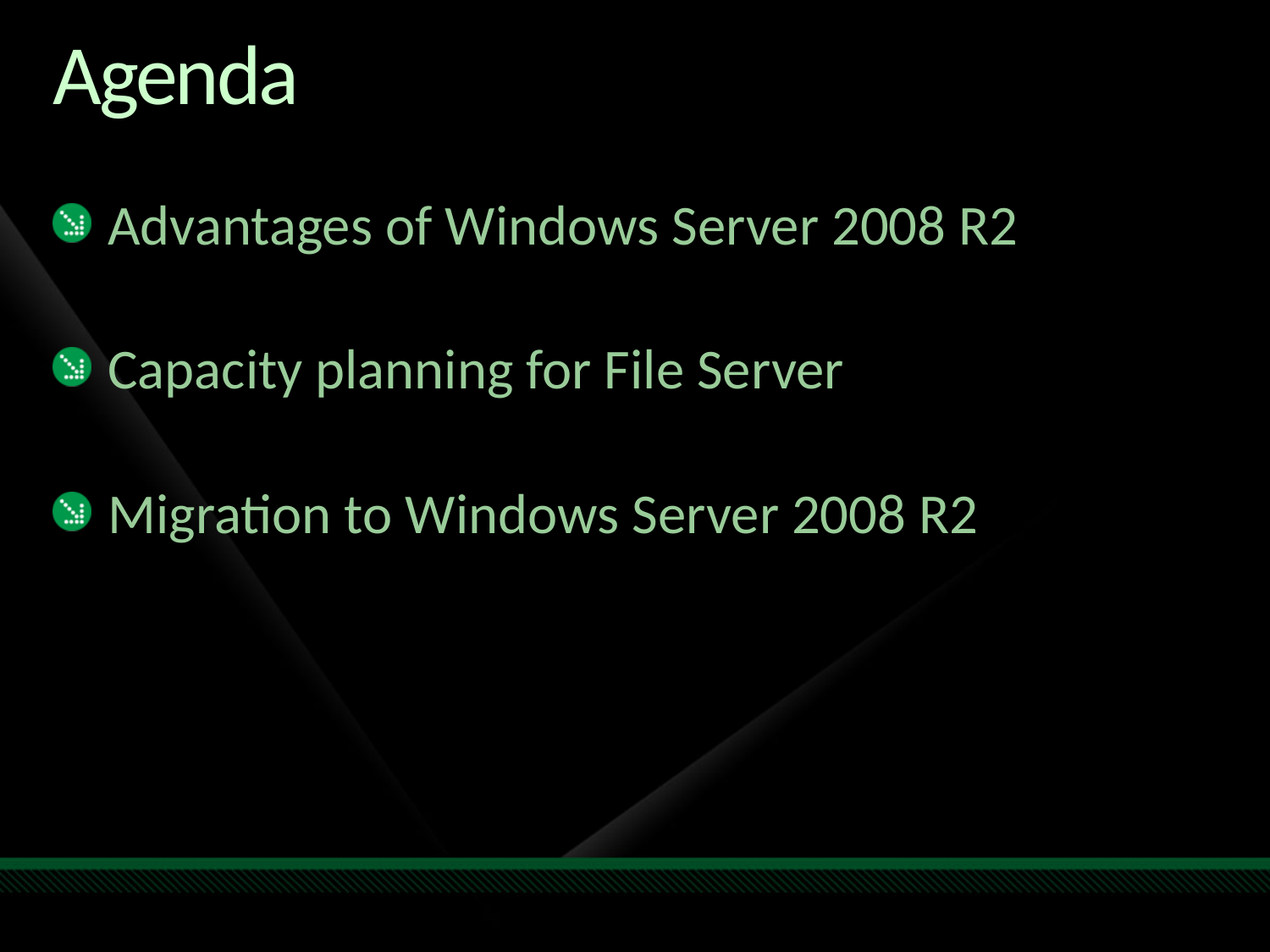

# Agenda
Advantages of Windows Server 2008 R2

Capacity planning for File Server

Migration to Windows Server 2008 R2